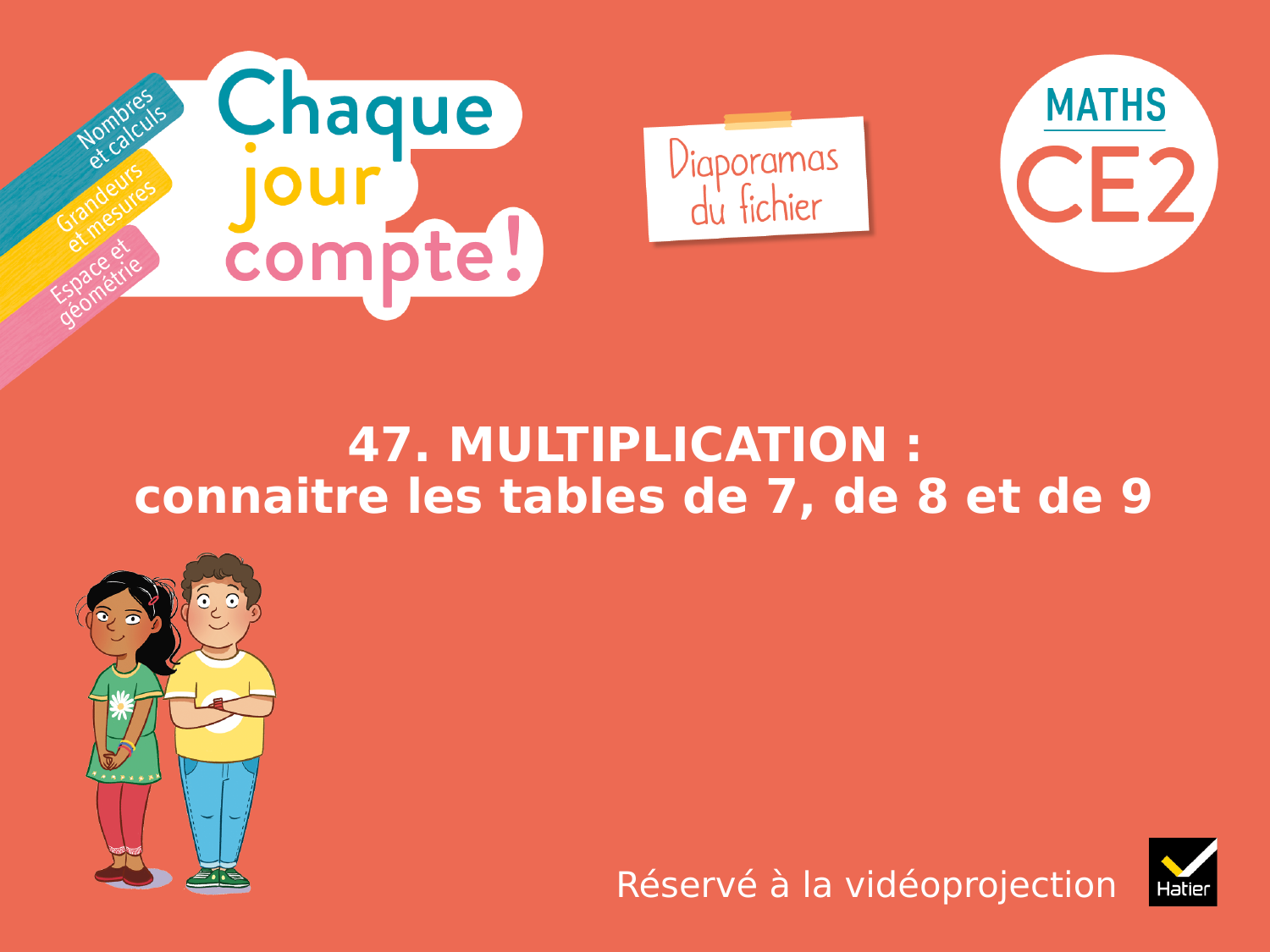

# 47. MULTIPLICATION : ​ connaitre les tables de 7, de 8 et de 9​